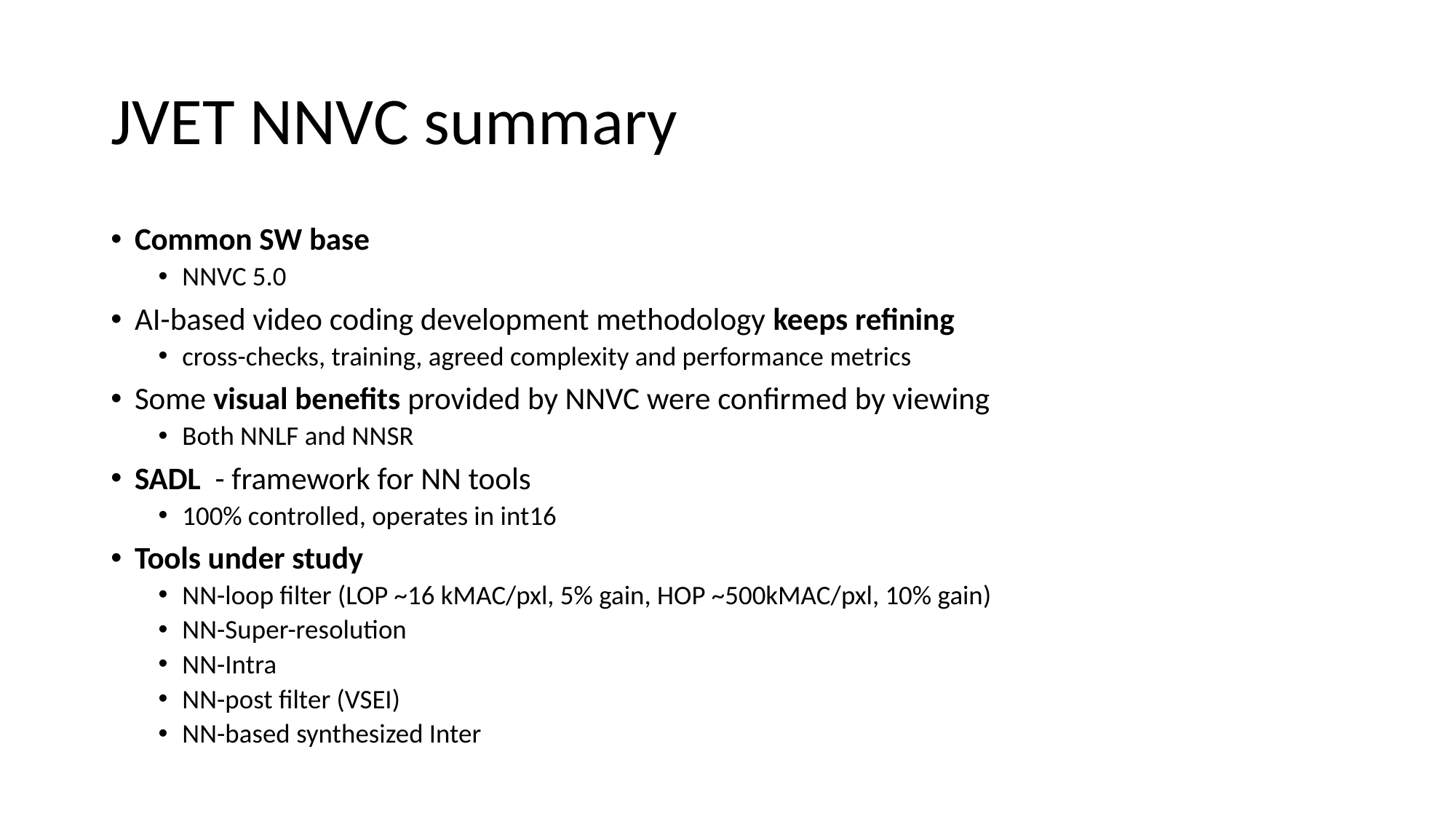

# JVET NNVC summary
Common SW base
NNVC 5.0
AI-based video coding development methodology keeps refining
cross-checks, training, agreed complexity and performance metrics
Some visual benefits provided by NNVC were confirmed by viewing
Both NNLF and NNSR
SADL  - framework for NN tools
100% controlled, operates in int16
Tools under study
NN-loop filter (LOP ~16 kMAC/pxl, 5% gain, HOP ~500kMAC/pxl, 10% gain)
NN-Super-resolution
NN-Intra
NN-post filter (VSEI)
NN-based synthesized Inter